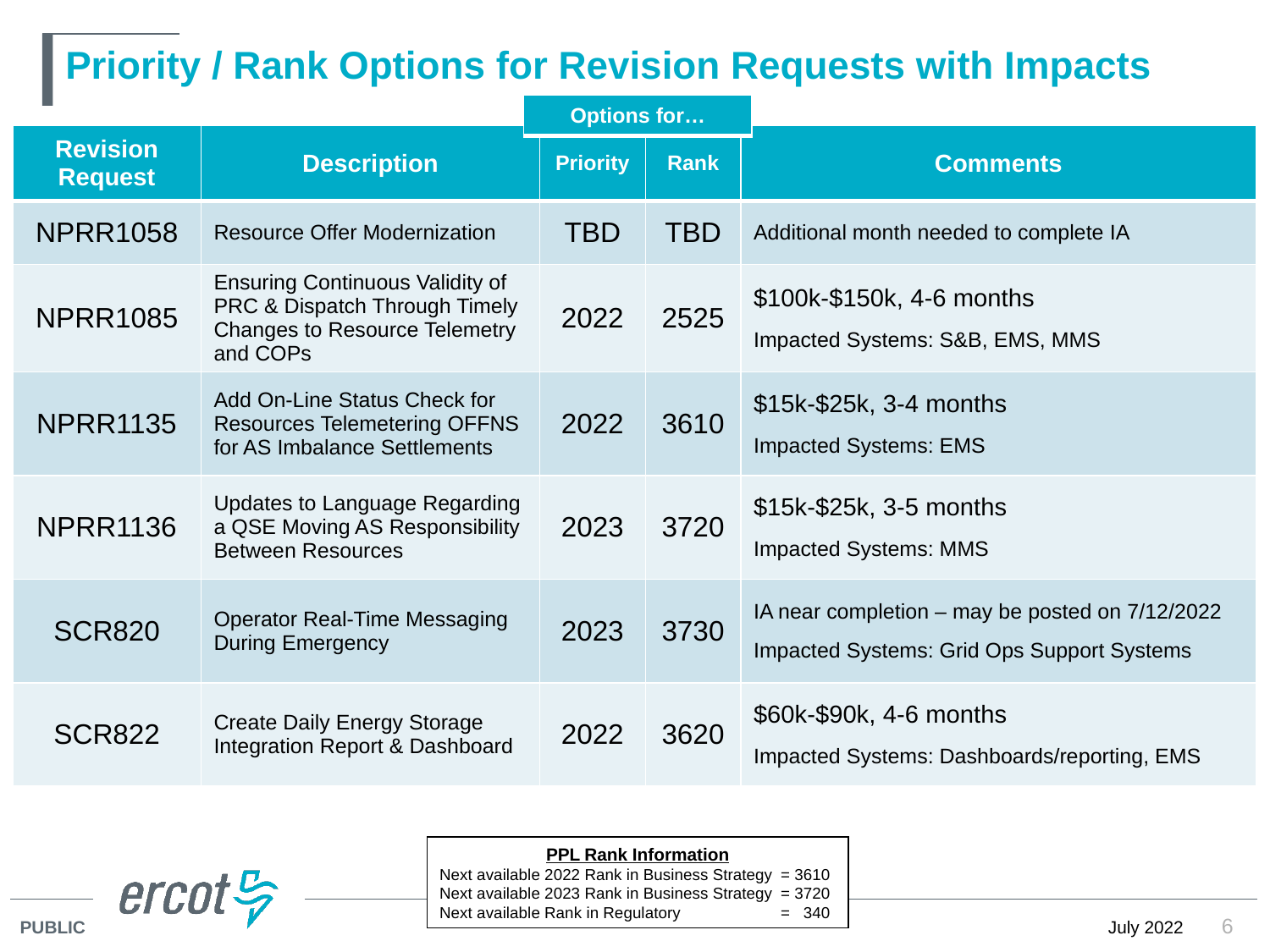

# Priority / Rank Options for Revision Requests with Impacts
| Options for… |
| --- |
| Revision Request | Description | Priority | Rank | Comments |
| --- | --- | --- | --- | --- |
| NPRR1058 | Resource Offer Modernization | TBD | TBD | Additional month needed to complete IA |
| NPRR1085 | Ensuring Continuous Validity of PRC & Dispatch Through Timely Changes to Resource Telemetry and COPs | 2022 | 2525 | $100k-$150k, 4-6 months Impacted Systems: S&B, EMS, MMS |
| NPRR1135 | Add On-Line Status Check for Resources Telemetering OFFNS for AS Imbalance Settlements | 2022 | 3610 | $15k-$25k, 3-4 months Impacted Systems: EMS |
| NPRR1136 | Updates to Language Regarding a QSE Moving AS Responsibility Between Resources | 2023 | 3720 | $15k-$25k, 3-5 months Impacted Systems: MMS |
| SCR820 | Operator Real-Time Messaging During Emergency | 2023 | 3730 | IA near completion – may be posted on 7/12/2022 Impacted Systems: Grid Ops Support Systems |
| SCR822 | Create Daily Energy Storage Integration Report & Dashboard | 2022 | 3620 | $60k-$90k, 4-6 months Impacted Systems: Dashboards/reporting, EMS |
PPL Rank Information
Next available 2022 Rank in Business Strategy 	= 3610
Next available 2023 Rank in Business Strategy 	= 3720
Next available Rank in Regulatory	=   340
6